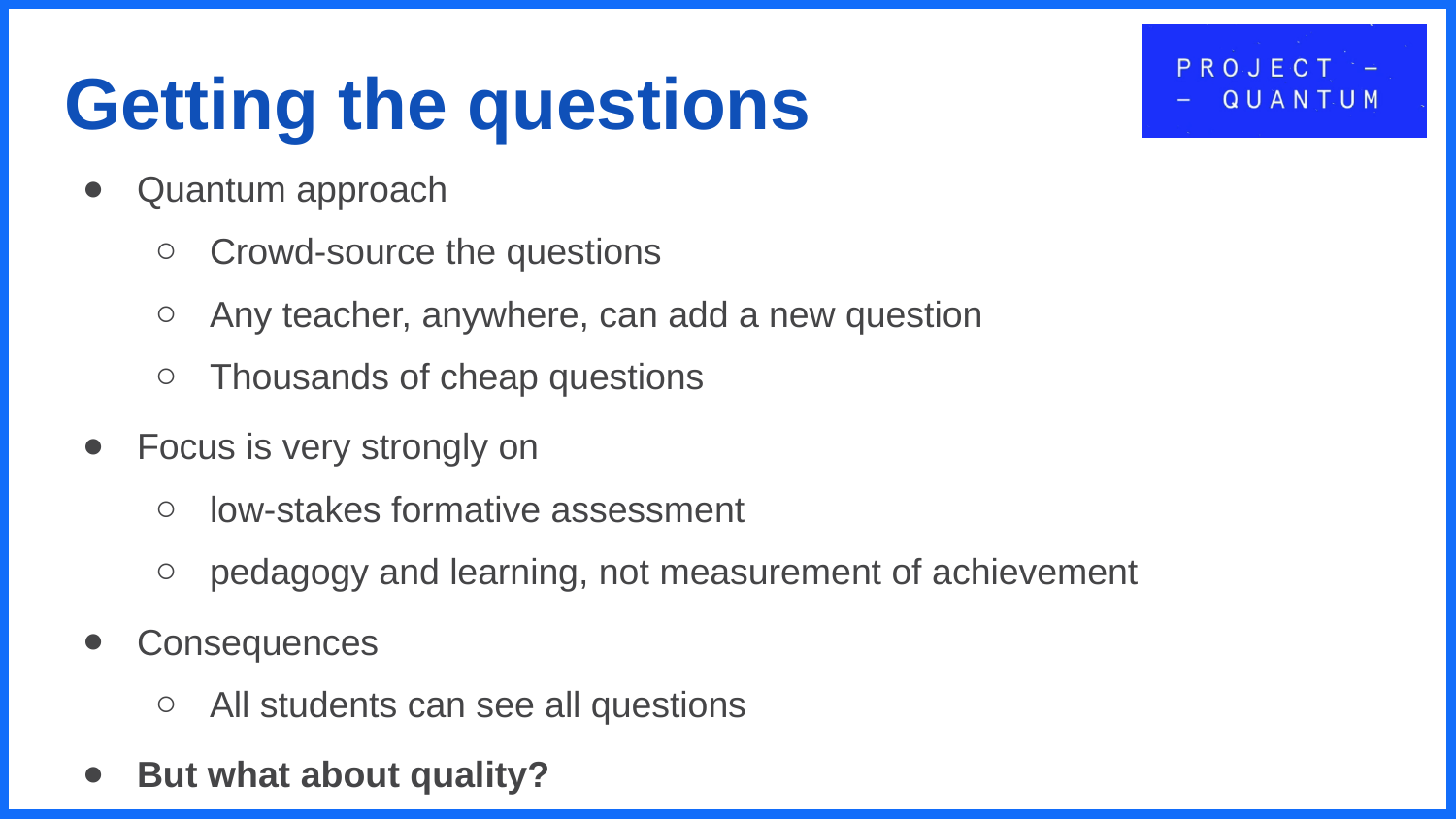

# Getting the questions
Quantum approach
Crowd-source the questions
Any teacher, anywhere, can add a new question
Thousands of cheap questions
Focus is very strongly on
low-stakes formative assessment
pedagogy and learning, not measurement of achievement
Consequences
All students can see all questions
But what about quality?